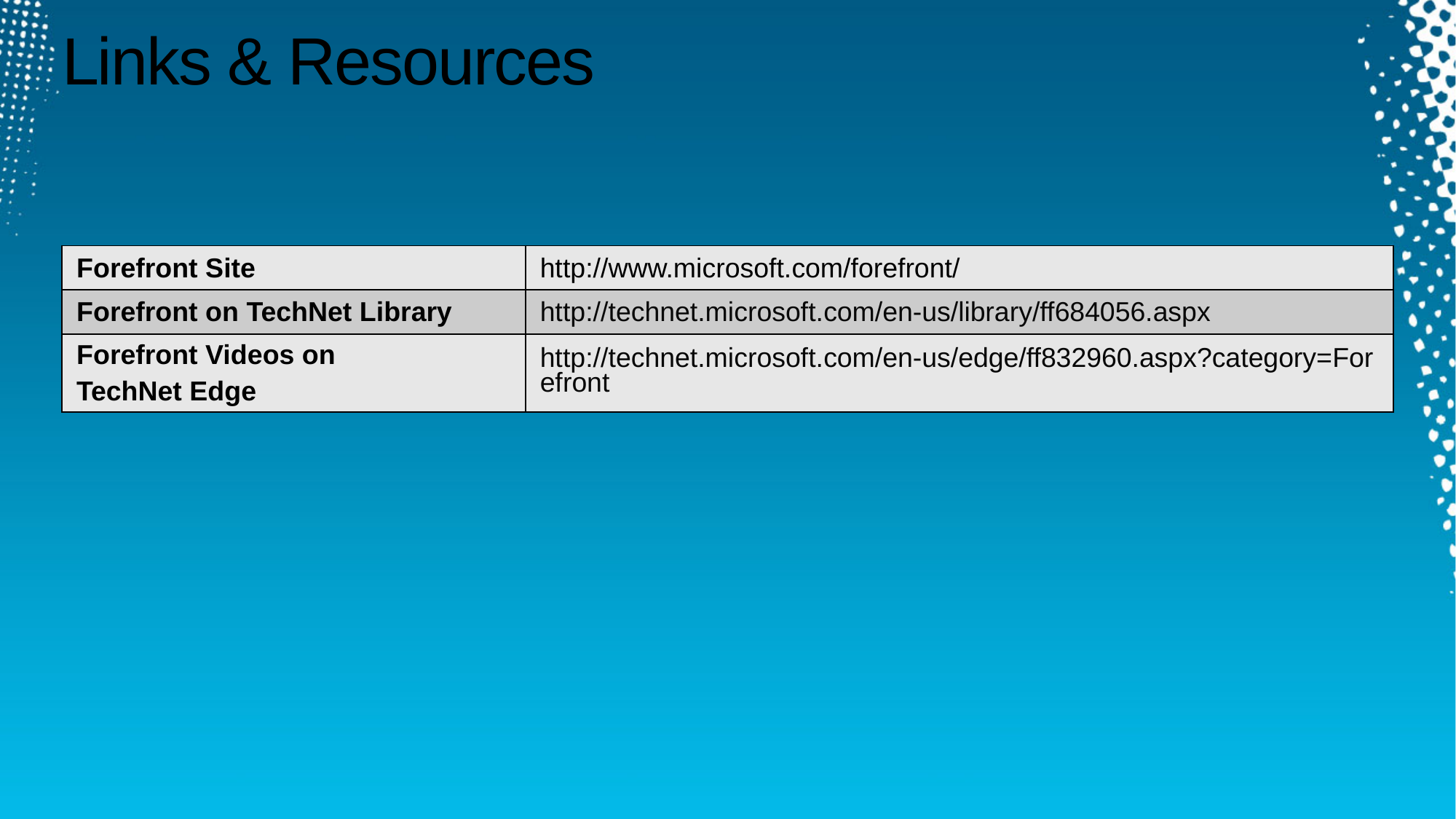

# Links & Resources
| Forefront Site | http://www.microsoft.com/forefront/ |
| --- | --- |
| Forefront on TechNet Library | http://technet.microsoft.com/en-us/library/ff684056.aspx |
| Forefront Videos on TechNet Edge | http://technet.microsoft.com/en-us/edge/ff832960.aspx?category=Forefront |